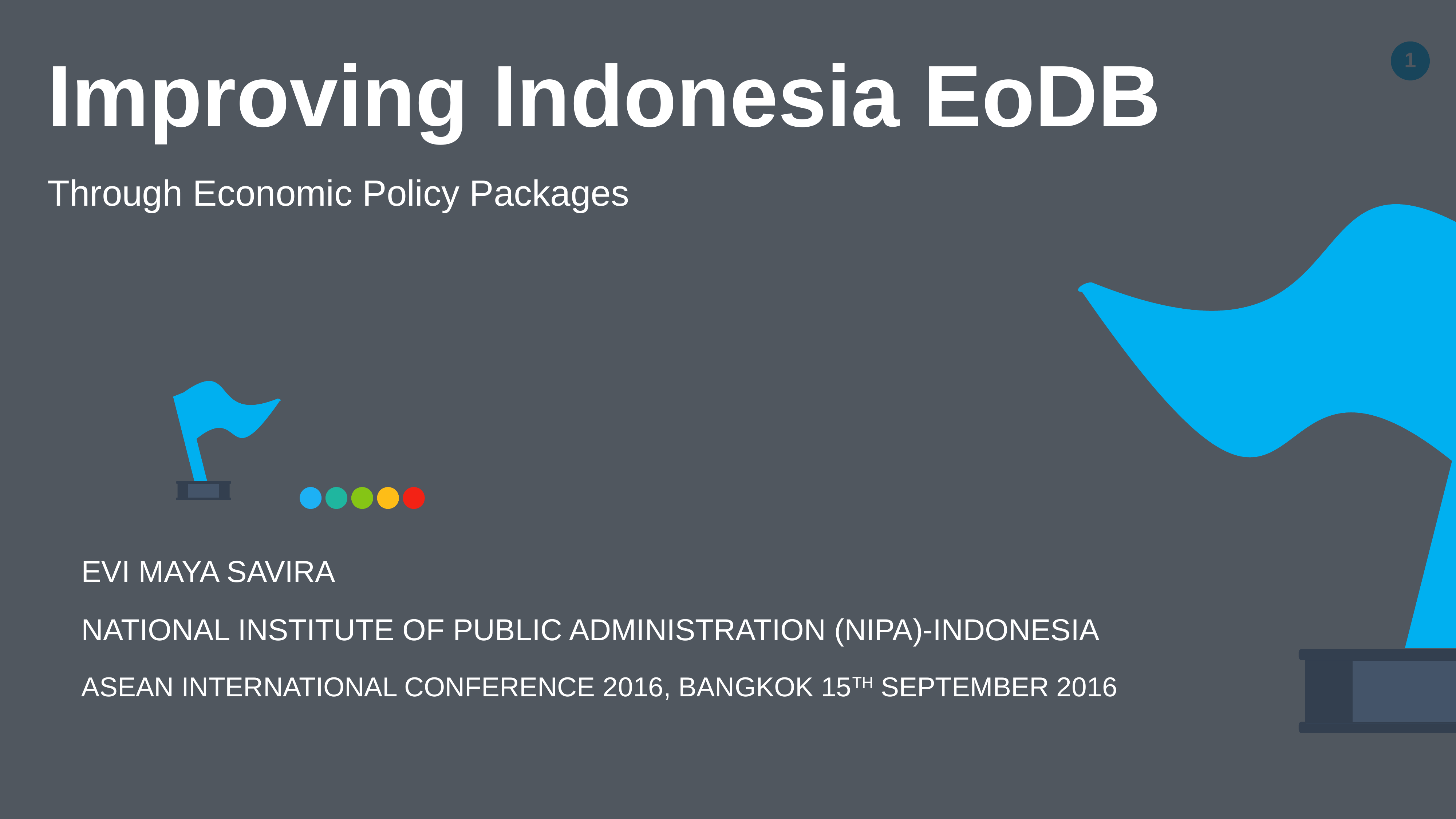

Improving Indonesia EoDB

Through Economic Policy Packages

EVI MAYA SAVIRA

NATIONAL INSTITUTE OF PUBLIC ADMINISTRATION (NIPA)-INDONESIA

ASEAN INTERNATIONAL CONFERENCE 2016, BANGKOK 15TH SEPTEMBER 2016